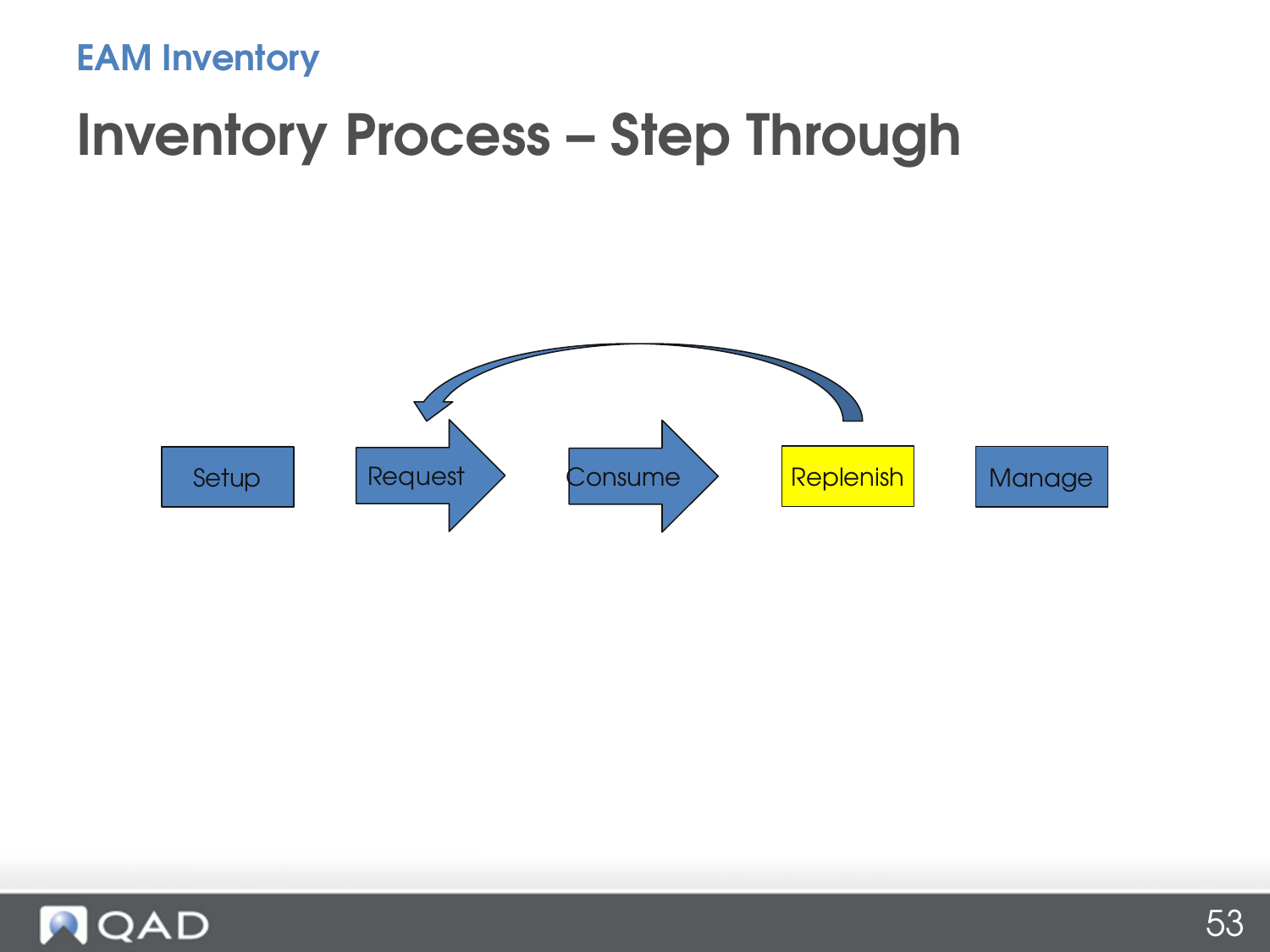

EAM Inventory
# Inventory Process – Step Through

Request
Consume
Replenish
Manage
Setup
53